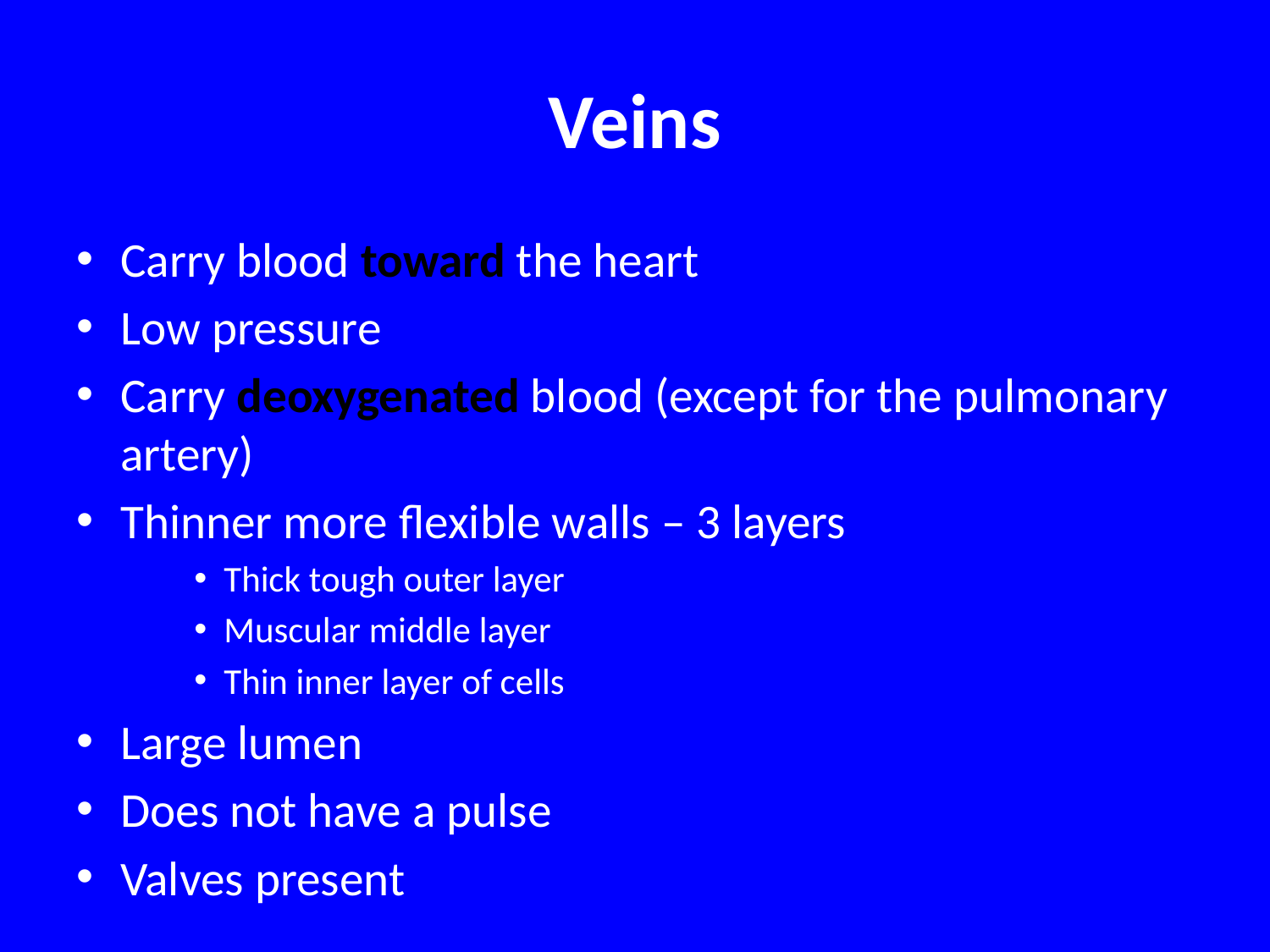

# Veins
Carry blood toward the heart
Low pressure
Carry deoxygenated blood (except for the pulmonary artery)
Thinner more flexible walls – 3 layers
Thick tough outer layer
Muscular middle layer
Thin inner layer of cells
Large lumen
Does not have a pulse
Valves present